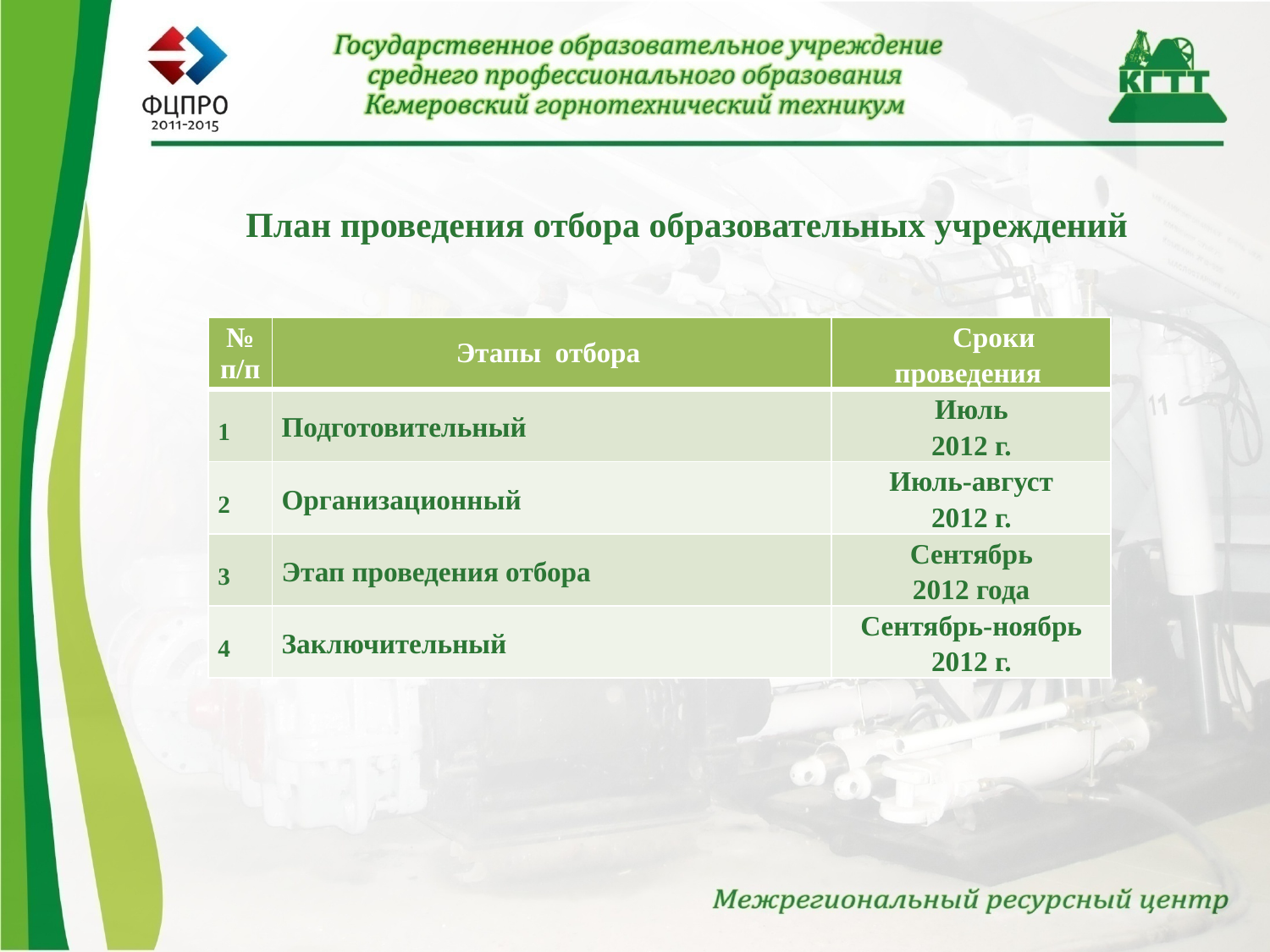

# План проведения отбора образовательных учреждений
| № п/п | Этапы отбора | Сроки проведения |
| --- | --- | --- |
| 1 | Подготовительный | Июль 2012 г. |
| 2 | Организационный | Июль-август 2012 г. |
| 3 | Этап проведения отбора | Сентябрь 2012 года |
| 4 | Заключительный | Сентябрь-ноябрь 2012 г. |